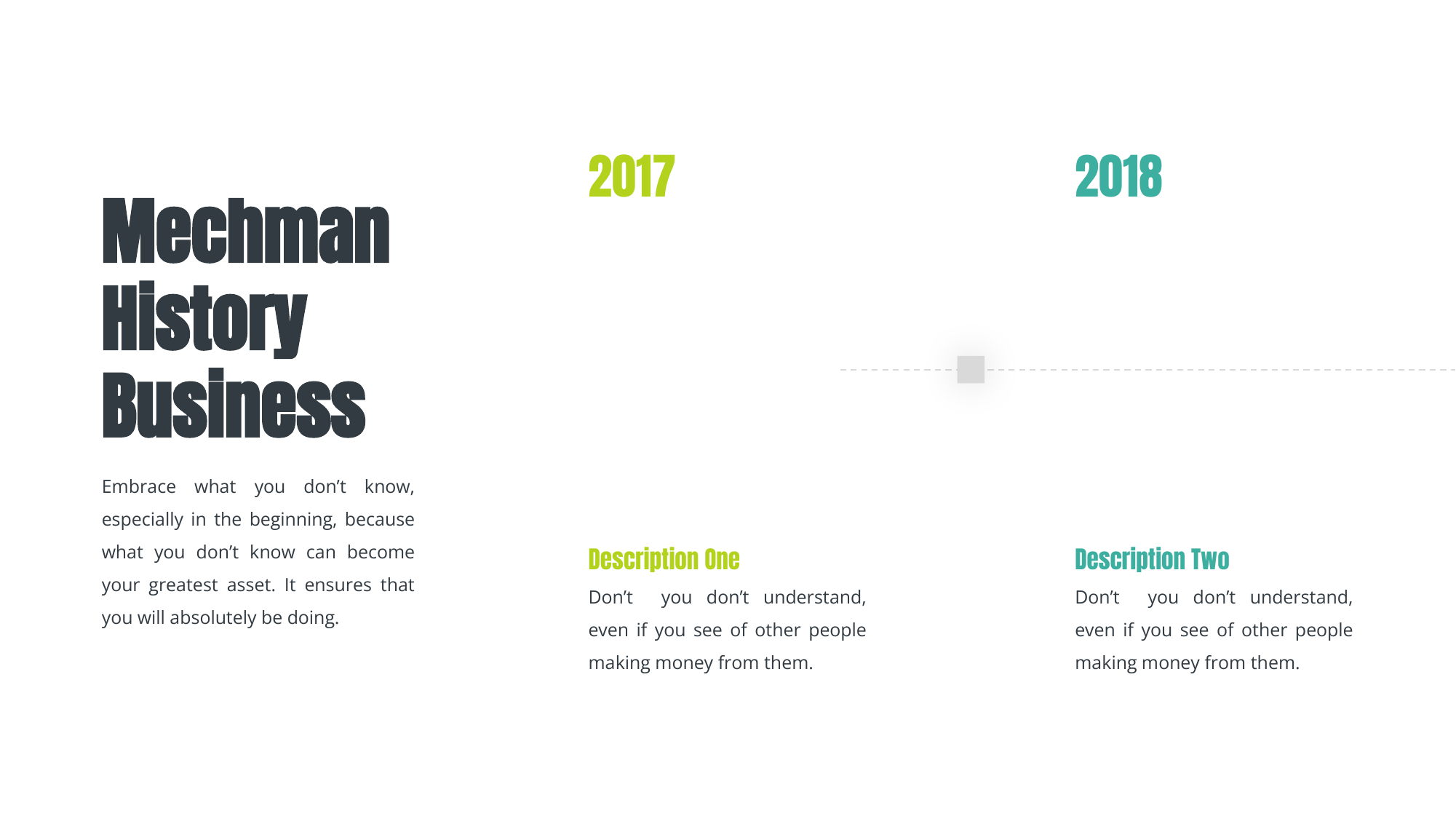

2017
2018
Mechman History Business

Embrace what you don’t know, especially in the beginning, because what you don’t know can become your greatest asset. It ensures that you will absolutely be doing.
Description One
Description Two
Don’t  you don’t understand, even if you see of other people making money from them.
Don’t  you don’t understand, even if you see of other people making money from them.